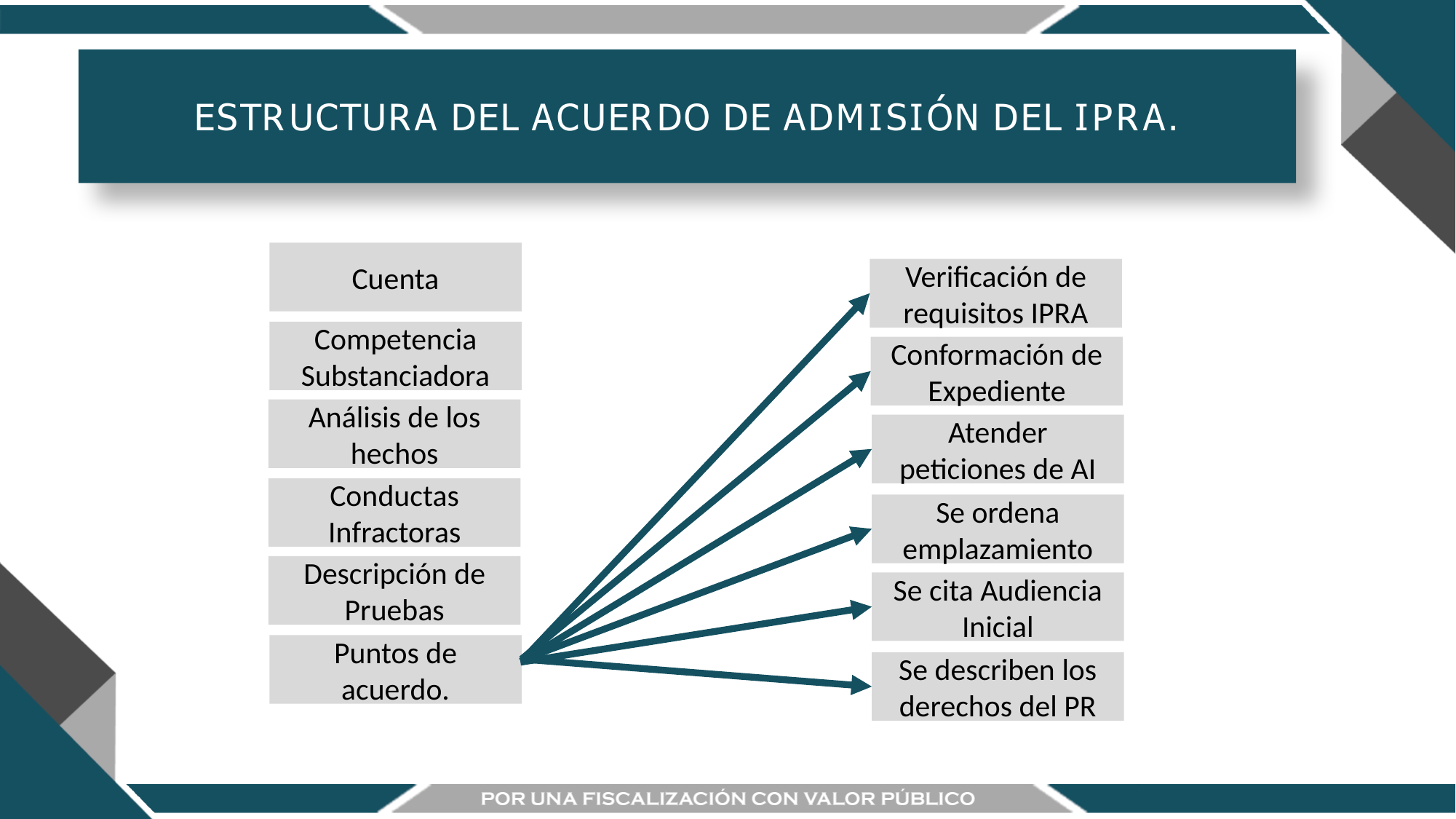

ESTRUCTURA DEL ACUERDO DE ADMISIÓN DEL IPRA.
Cuenta
Verificación de requisitos IPRA
Competencia Substanciadora
Conformación de Expediente
Análisis de los hechos
Atender peticiones de AI
Conductas Infractoras
Se ordena emplazamiento
Descripción de Pruebas
Se cita Audiencia Inicial
Puntos de acuerdo.
Se describen los derechos del PR